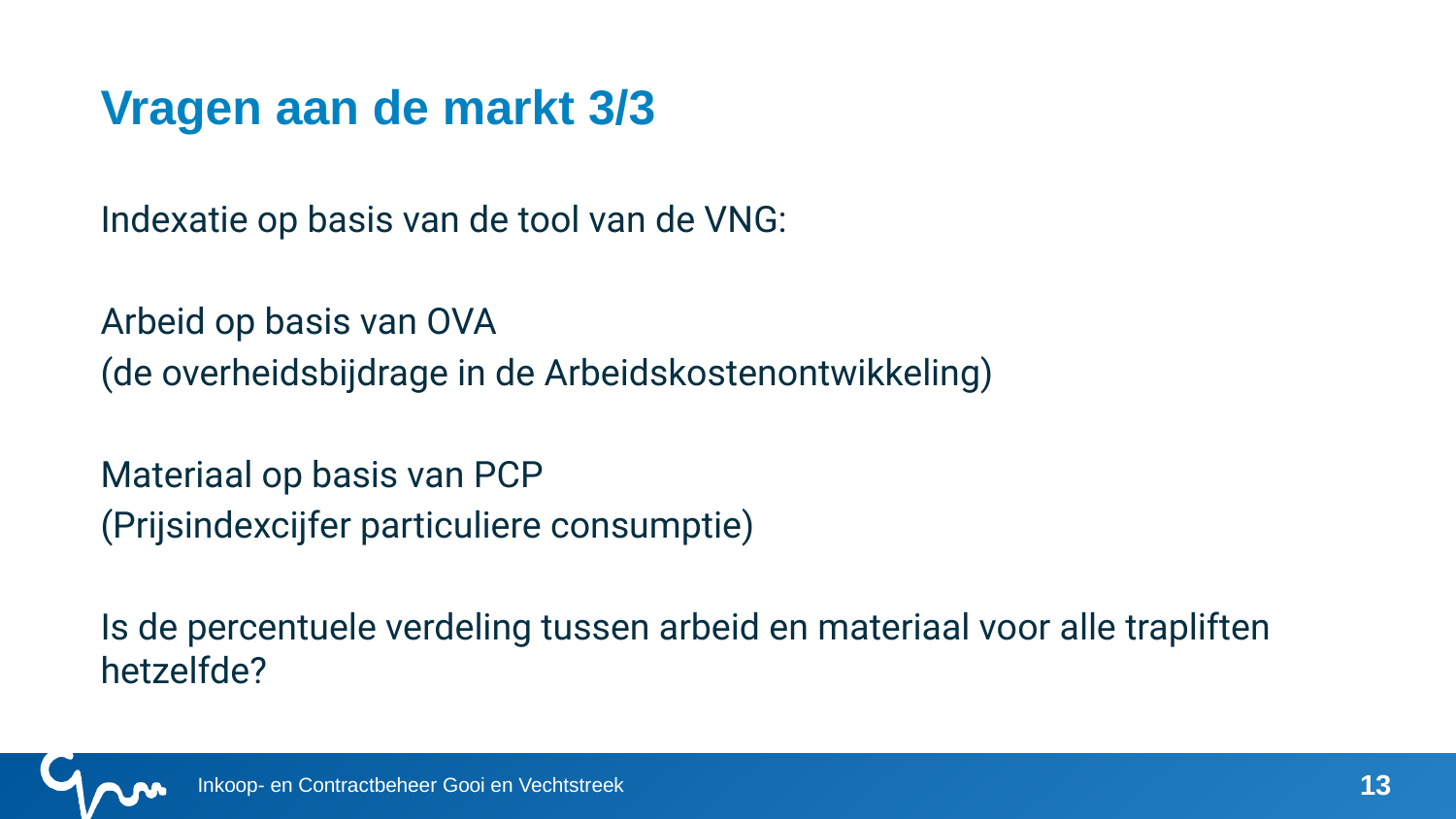

# Vragen aan de markt 3/3
Indexatie op basis van de tool van de VNG:

Arbeid op basis van OVA
(de overheidsbijdrage in de Arbeidskostenontwikkeling)

Materiaal op basis van PCP
(Prijsindexcijfer particuliere consumptie)

Is de percentuele verdeling tussen arbeid en materiaal voor alle trapliften hetzelfde?